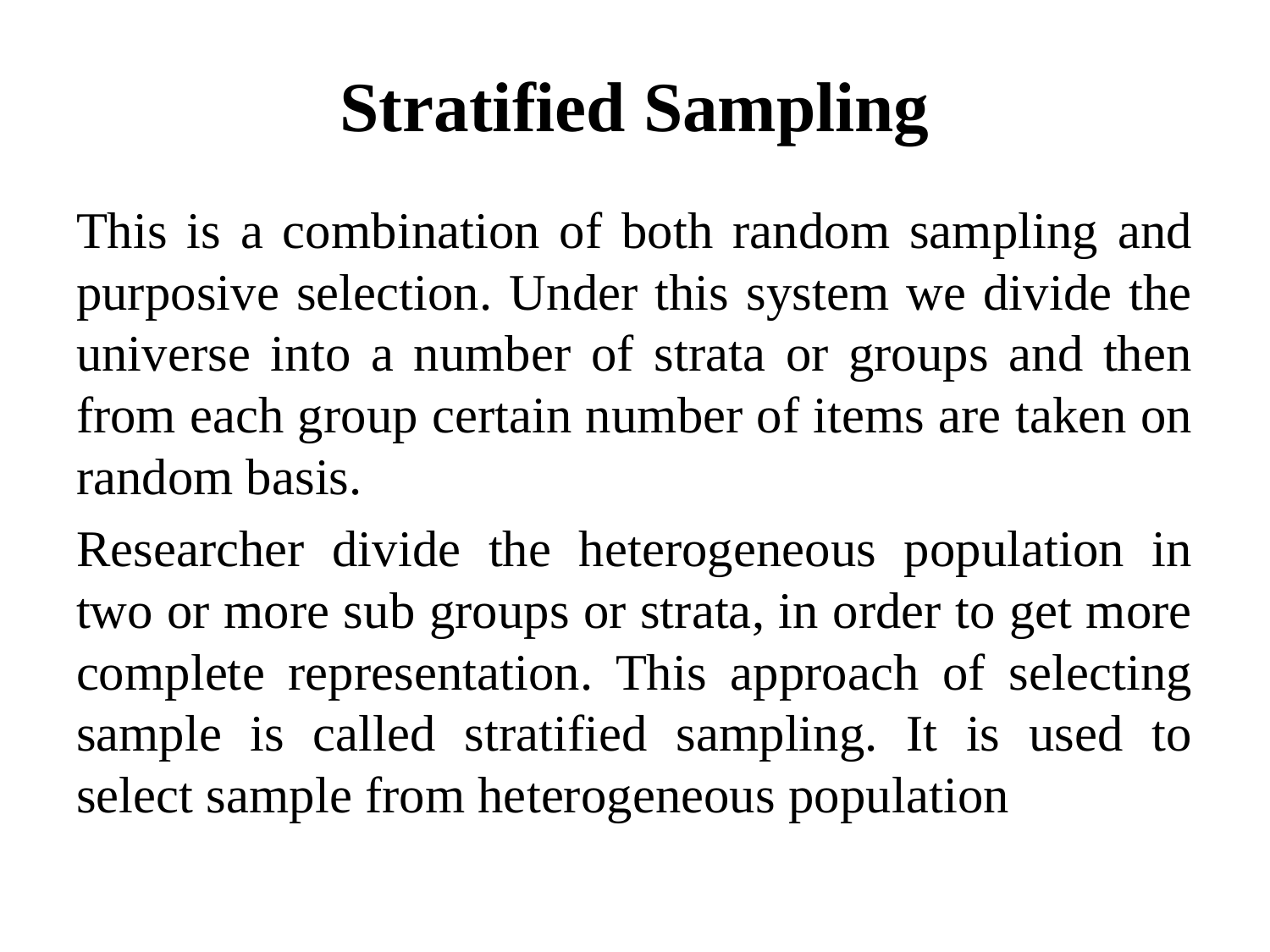

# Stratified Sampling
This is a combination of both random sampling and purposive selection. Under this system we divide the universe into a number of strata or groups and then from each group certain number of items are taken on random basis.
Researcher divide the heterogeneous population in two or more sub groups or strata, in order to get more complete representation. This approach of selecting sample is called stratified sampling. It is used to select sample from heterogeneous population